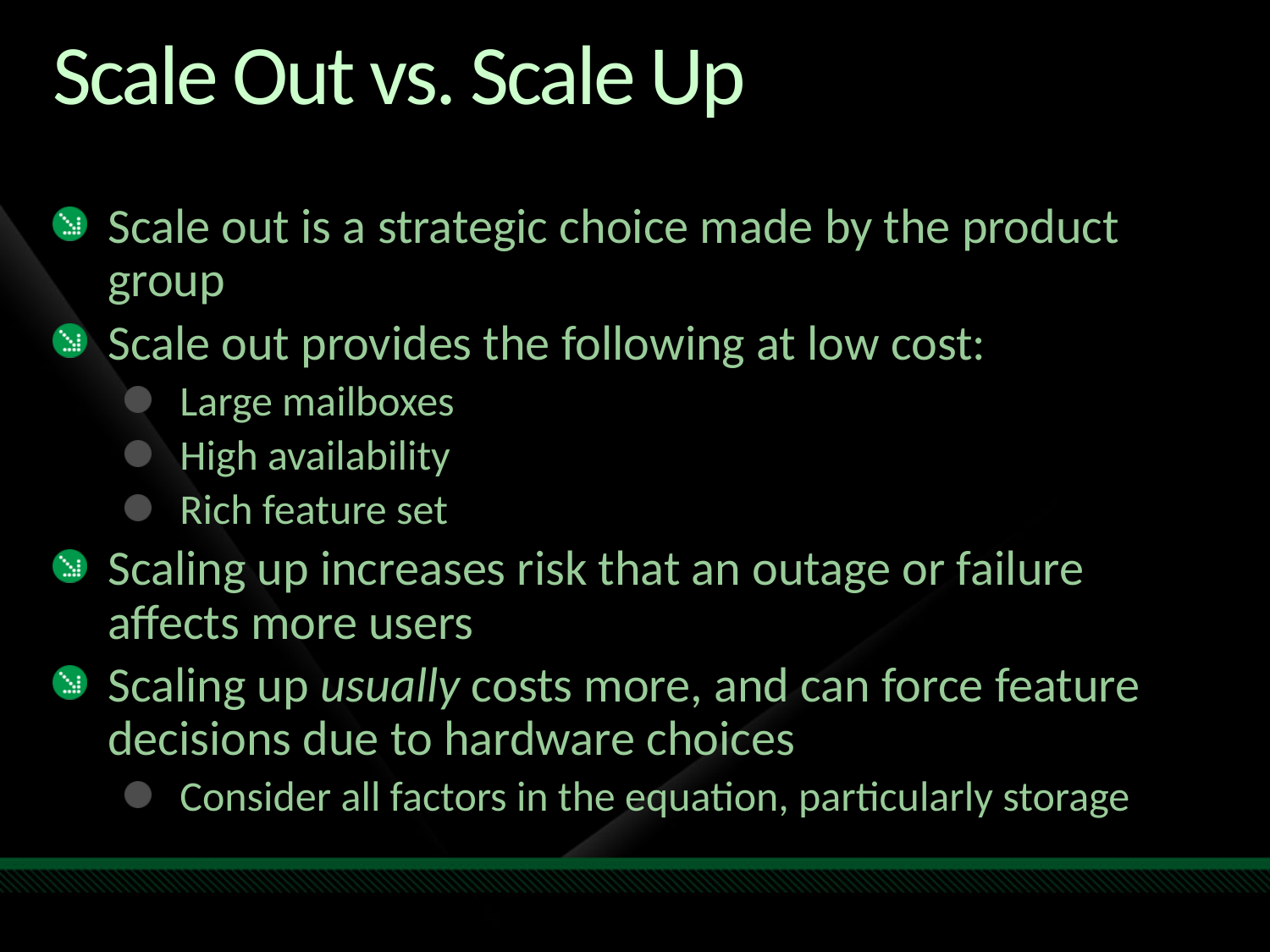

# Scale Out vs. Scale Up
Scale out is a strategic choice made by the product group
Scale out provides the following at low cost:
Large mailboxes
High availability
Rich feature set
Scaling up increases risk that an outage or failure affects more users
Scaling up usually costs more, and can force feature decisions due to hardware choices
Consider all factors in the equation, particularly storage